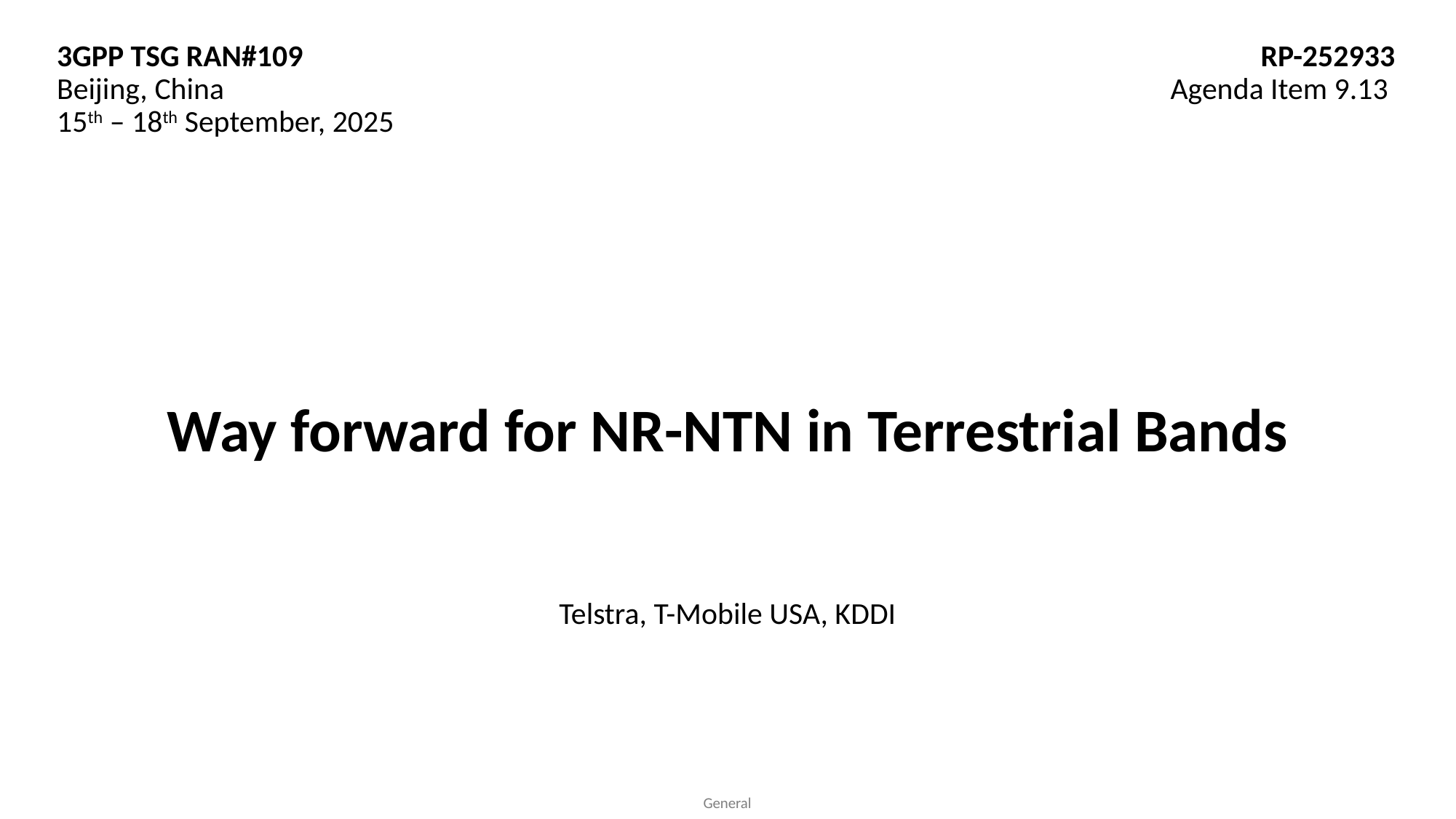

3GPP TSG RAN#109	RP-252933
Beijing, China	Agenda Item 9.13
15th – 18th September, 2025
# Way forward for NR-NTN in Terrestrial Bands
Telstra, T-Mobile USA, KDDI